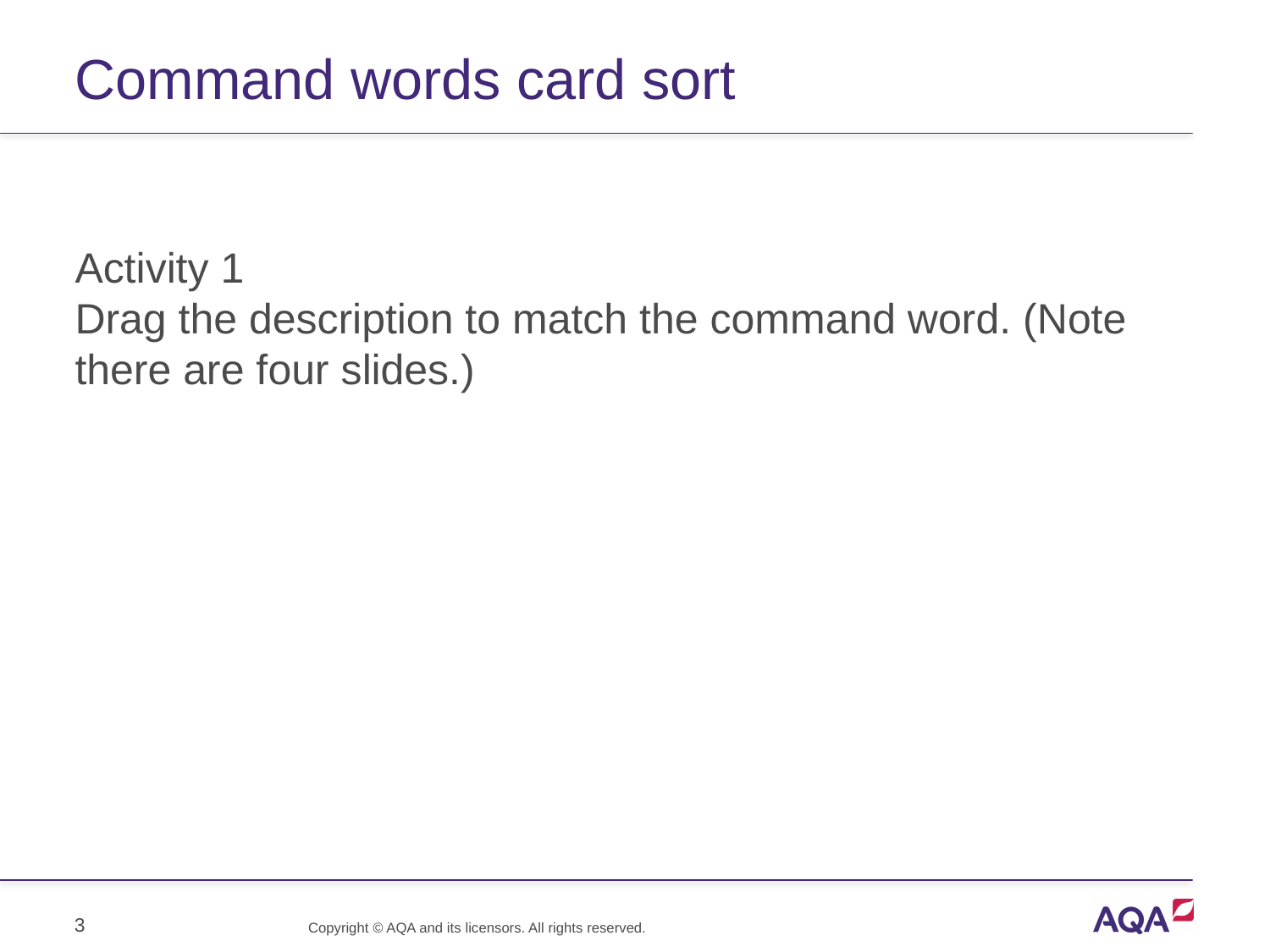

# Command words card sort
Activity 1
Drag the description to match the command word. (Note there are four slides.)

3
Copyright © AQA and its licensors. All rights reserved.